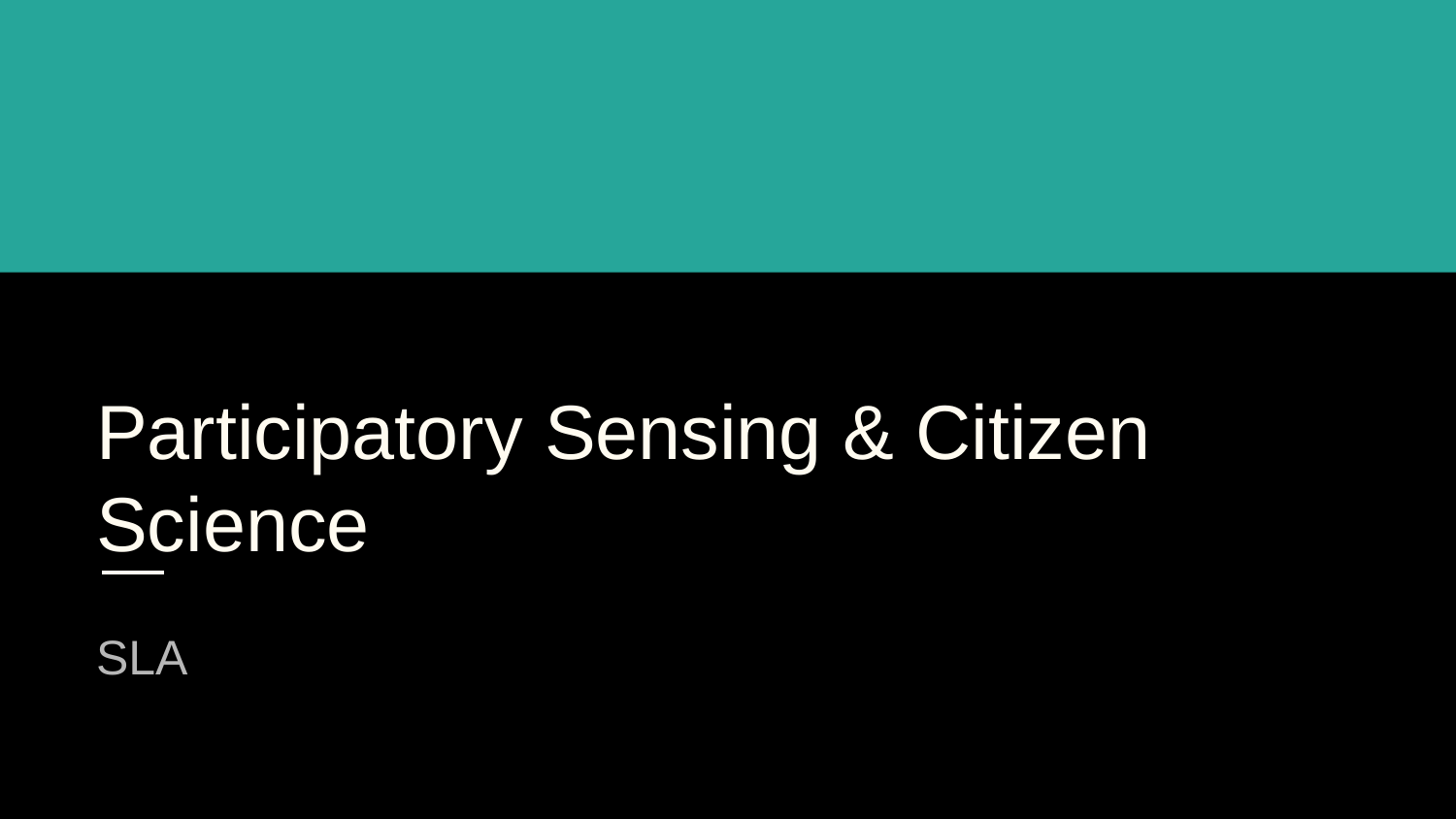

# Participatory Sensing & Citizen Science
SLA